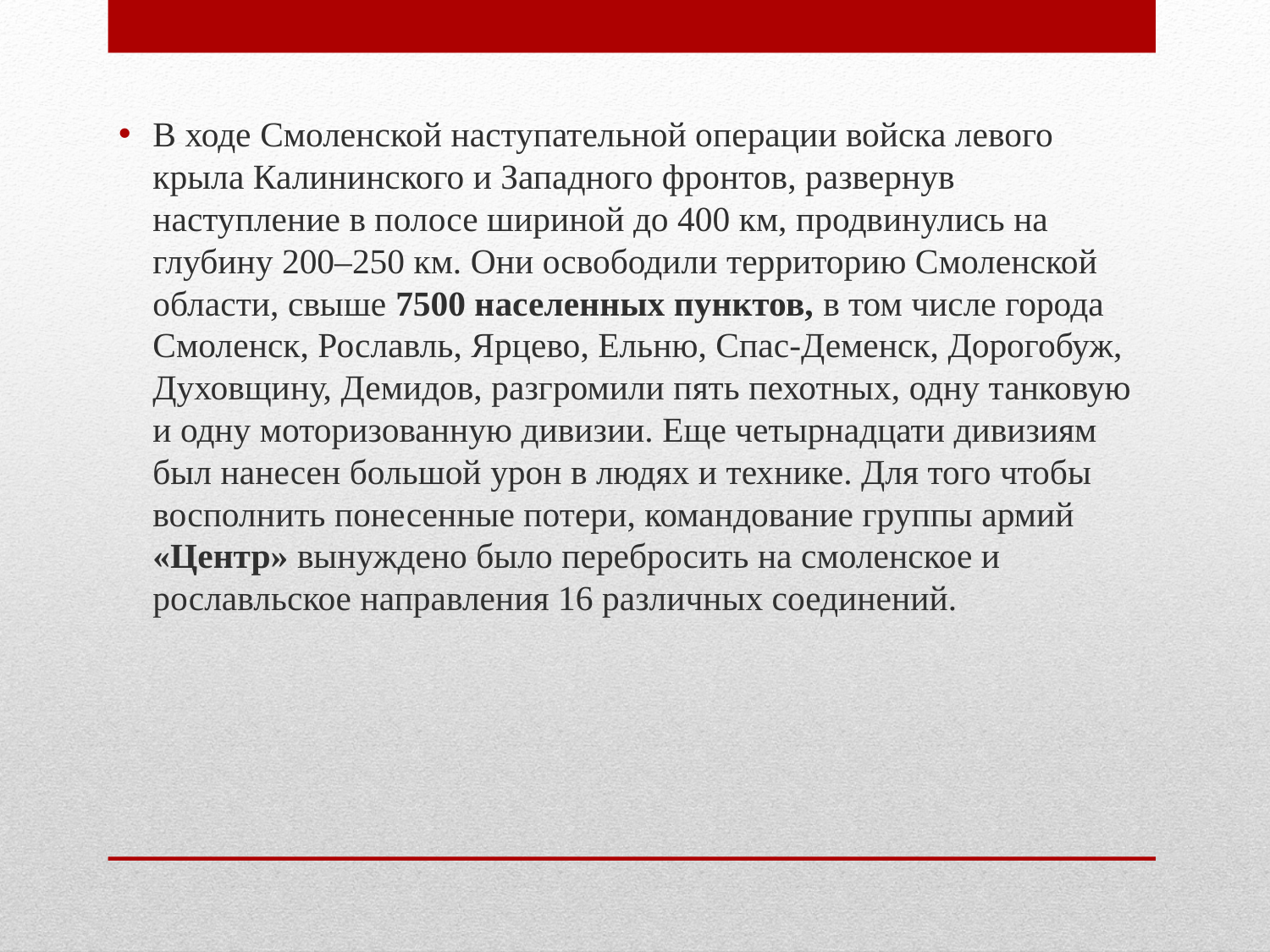

В ходе Смоленской наступательной операции войска левого крыла Калининского и Западного фронтов, развернув наступление в полосе шириной до 400 км, продвинулись на глубину 200–250 км. Они освободили территорию Смоленской области, свыше 7500 населенных пунктов, в том числе города Смоленск, Рославль, Ярцево, Ельню, Спас-Деменск, Дорогобуж, Духовщину, Демидов, разгромили пять пехотных, одну танковую и одну моторизованную дивизии. Еще четырнадцати дивизиям был нанесен большой урон в людях и технике. Для того чтобы восполнить понесенные потери, командование группы армий «Центр» вынуждено было перебросить на смоленское и рославльское направления 16 различных соединений.